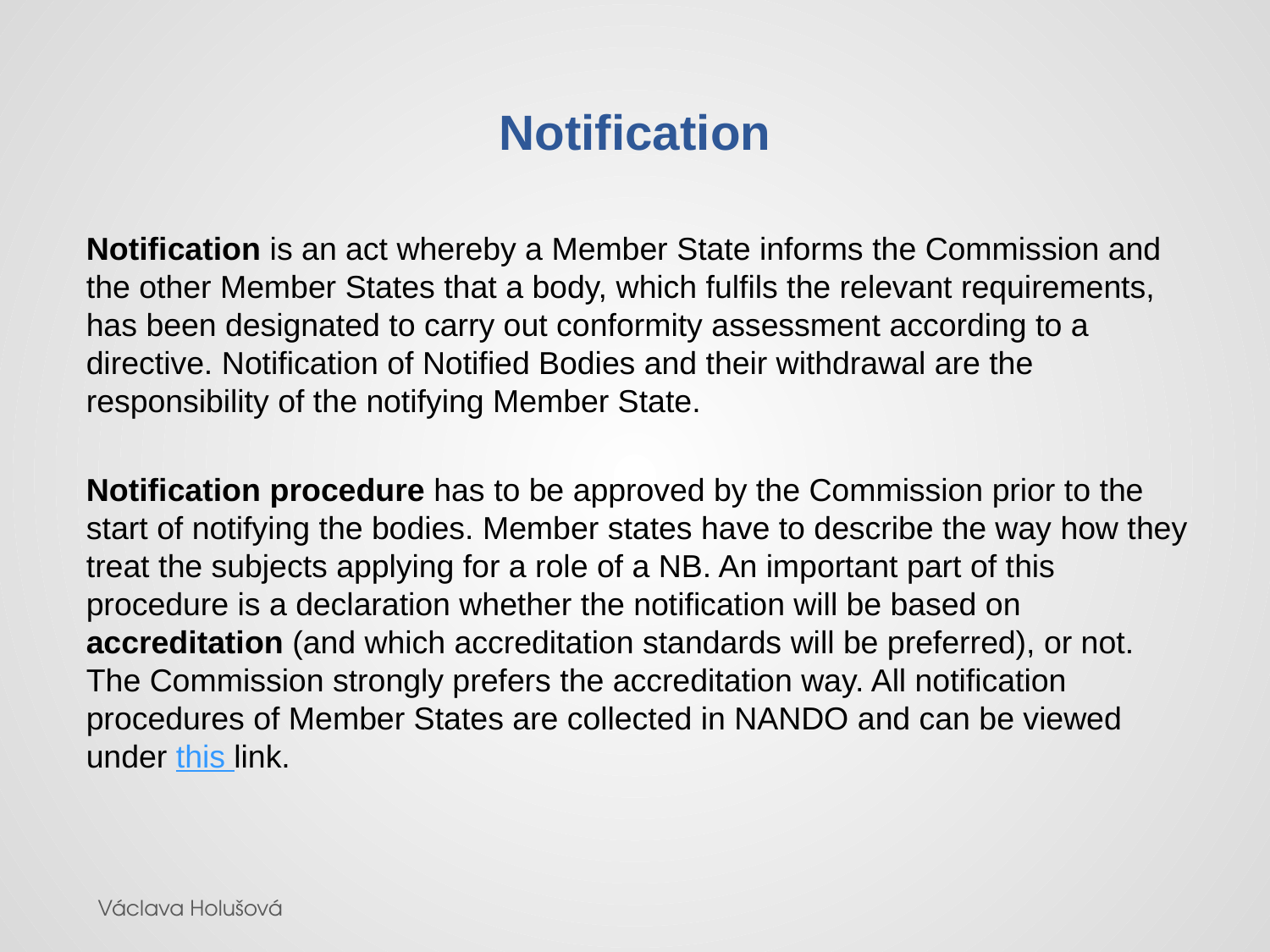

# Notification
Notification is an act whereby a Member State informs the Commission and the other Member States that a body, which fulfils the relevant requirements, has been designated to carry out conformity assessment according to a directive. Notification of Notified Bodies and their withdrawal are the responsibility of the notifying Member State.

Notification procedure has to be approved by the Commission prior to the start of notifying the bodies. Member states have to describe the way how they treat the subjects applying for a role of a NB. An important part of this procedure is a declaration whether the notification will be based on accreditation (and which accreditation standards will be preferred), or not. The Commission strongly prefers the accreditation way. All notification procedures of Member States are collected in NANDO and can be viewed under this link.

Václava Holušová